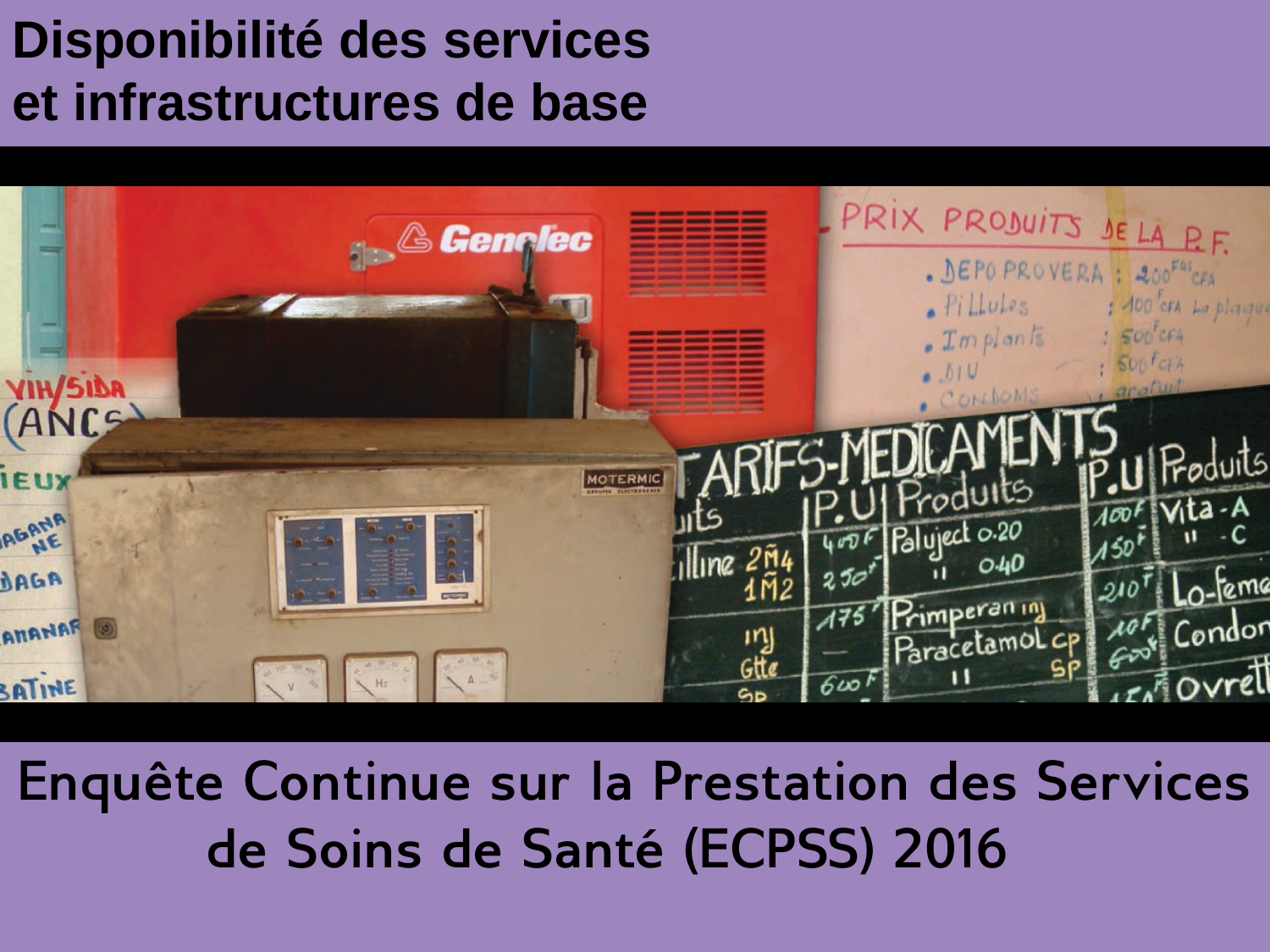

Disponibilité des services
et infrastructures de base